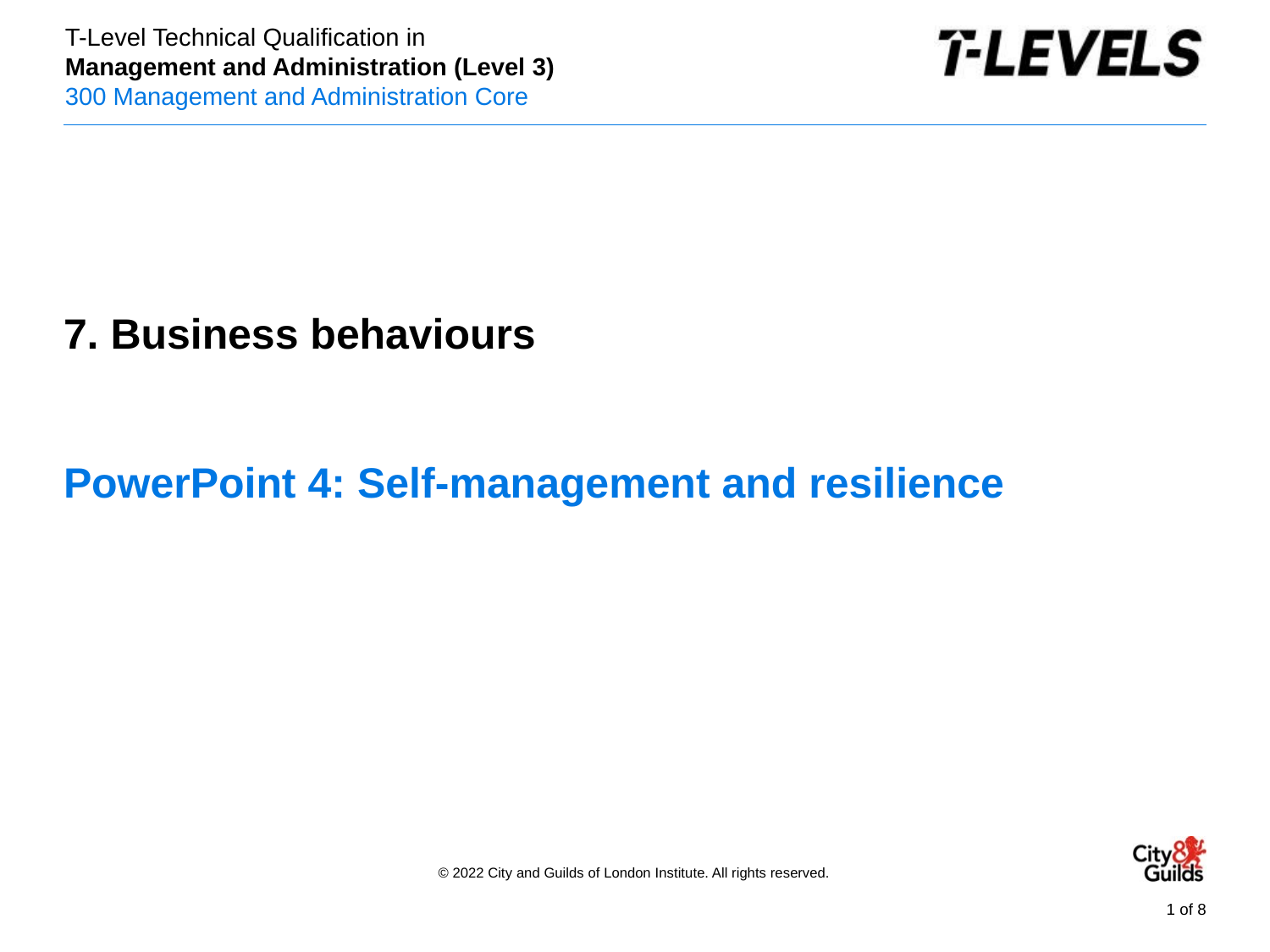

PowerPoint presentation
7. Business behaviours

# PowerPoint 4: Self-management and resilience